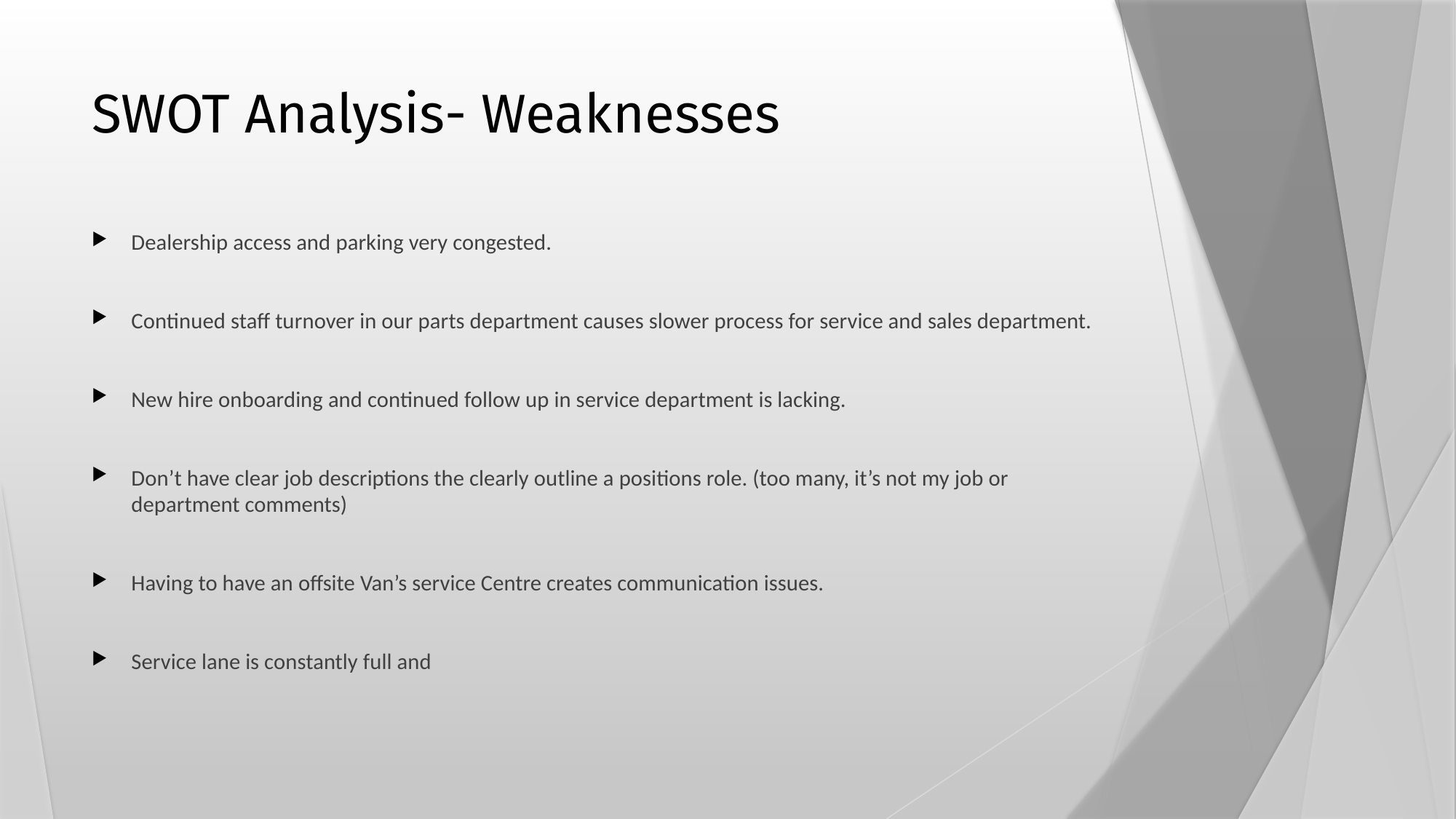

# SWOT Analysis- Weaknesses
Dealership access and parking very congested.

Continued staff turnover in our parts department causes slower process for service and sales department.

New hire onboarding and continued follow up in service department is lacking.

Don’t have clear job descriptions the clearly outline a positions role. (too many, it’s not my job or department comments)

Having to have an offsite Van’s service Centre creates communication issues.

Service lane is constantly full and